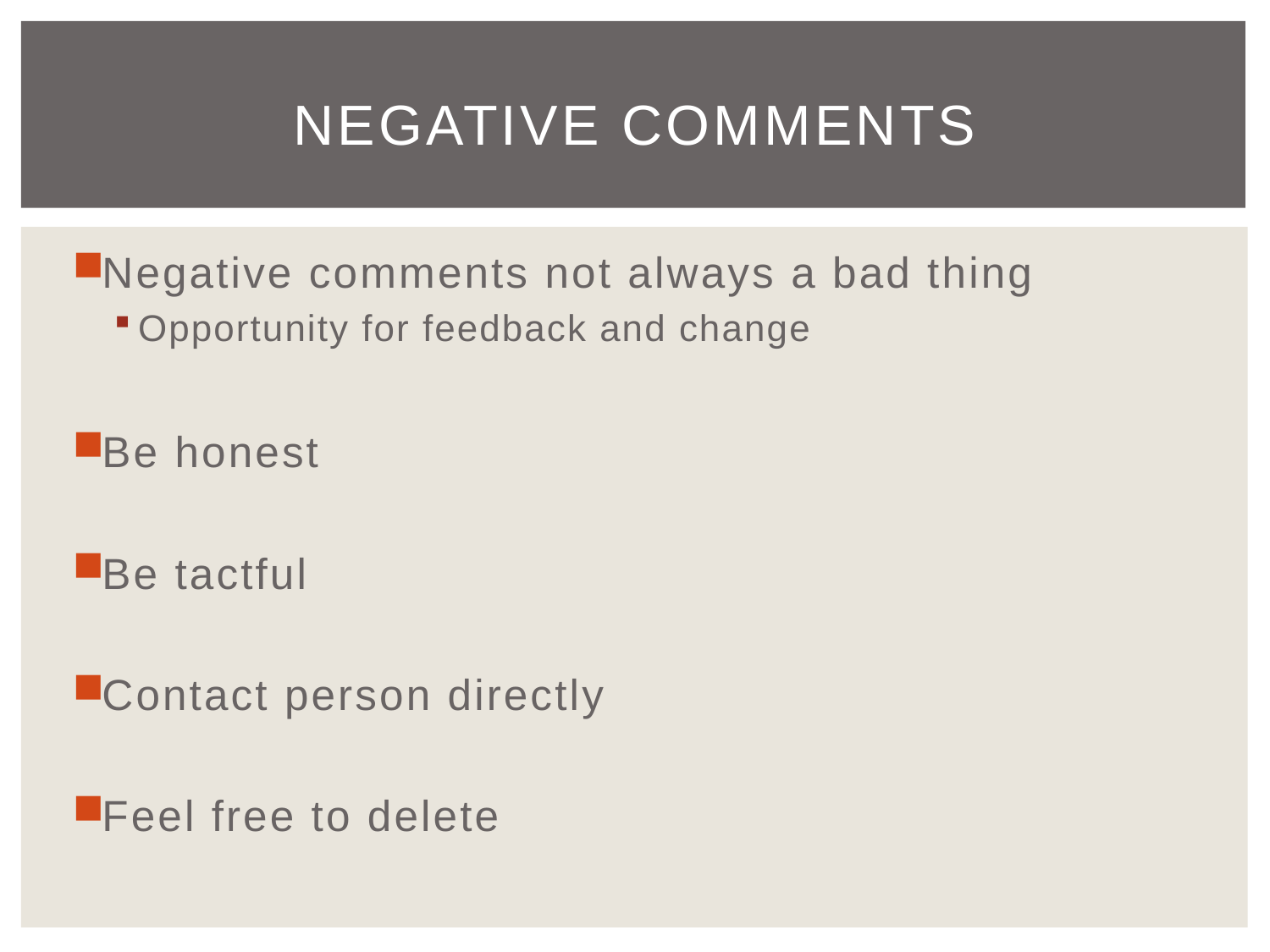

# Negative Comments
Negative comments not always a bad thing
Opportunity for feedback and change

Be honest

Be tactful

Contact person directly

Feel free to delete